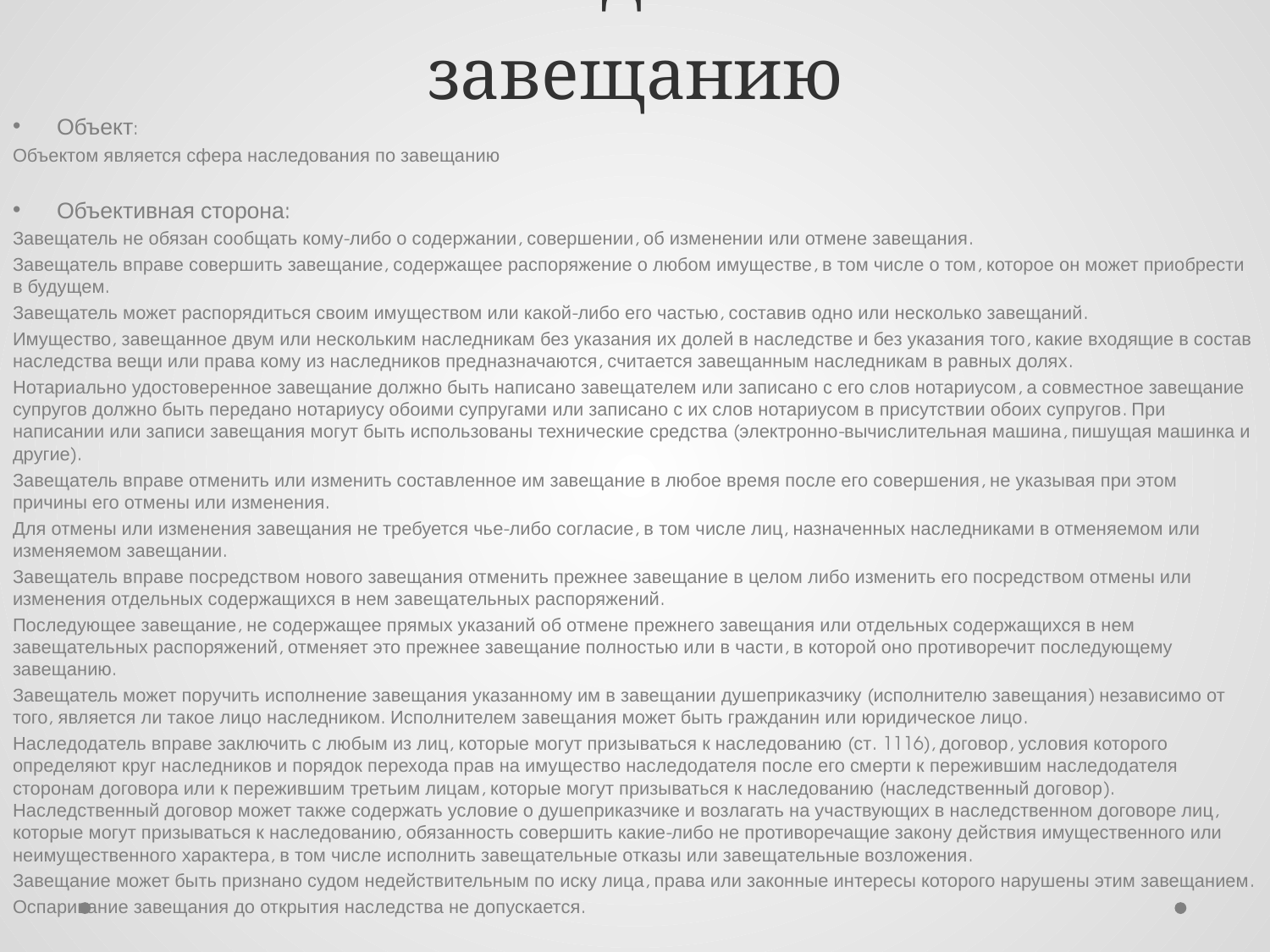

# 67.  Наследование по завещанию
Объект:
Объектом является сфера наследования по завещанию

Объективная сторона:
Завещатель не обязан сообщать кому-либо о содержании, совершении, об изменении или отмене завещания.
Завещатель вправе совершить завещание, содержащее распоряжение о любом имуществе, в том числе о том, которое он может приобрести в будущем.
Завещатель может распорядиться своим имуществом или какой-либо его частью, составив одно или несколько завещаний.
Имущество, завещанное двум или нескольким наследникам без указания их долей в наследстве и без указания того, какие входящие в состав наследства вещи или права кому из наследников предназначаются, считается завещанным наследникам в равных долях.
Нотариально удостоверенное завещание должно быть написано завещателем или записано с его слов нотариусом, а совместное завещание супругов должно быть передано нотариусу обоими супругами или записано с их слов нотариусом в присутствии обоих супругов. При написании или записи завещания могут быть использованы технические средства (электронно-вычислительная машина, пишущая машинка и другие).
Завещатель вправе отменить или изменить составленное им завещание в любое время после его совершения, не указывая при этом причины его отмены или изменения.
Для отмены или изменения завещания не требуется чье-либо согласие, в том числе лиц, назначенных наследниками в отменяемом или изменяемом завещании.
Завещатель вправе посредством нового завещания отменить прежнее завещание в целом либо изменить его посредством отмены или изменения отдельных содержащихся в нем завещательных распоряжений.
Последующее завещание, не содержащее прямых указаний об отмене прежнего завещания или отдельных содержащихся в нем завещательных распоряжений, отменяет это прежнее завещание полностью или в части, в которой оно противоречит последующему завещанию.
Завещатель может поручить исполнение завещания указанному им в завещании душеприказчику (исполнителю завещания) независимо от того, является ли такое лицо наследником. Исполнителем завещания может быть гражданин или юридическое лицо.
Наследодатель вправе заключить с любым из лиц, которые могут призываться к наследованию (ст. 1116), договор, условия которого определяют круг наследников и порядок перехода прав на имущество наследодателя после его смерти к пережившим наследодателя сторонам договора или к пережившим третьим лицам, которые могут призываться к наследованию (наследственный договор). Наследственный договор может также содержать условие о душеприказчике и возлагать на участвующих в наследственном договоре лиц, которые могут призываться к наследованию, обязанность совершить какие-либо не противоречащие закону действия имущественного или неимущественного характера, в том числе исполнить завещательные отказы или завещательные возложения.
Завещание может быть признано судом недействительным по иску лица, права или законные интересы которого нарушены этим завещанием.
Оспаривание завещания до открытия наследства не допускается.